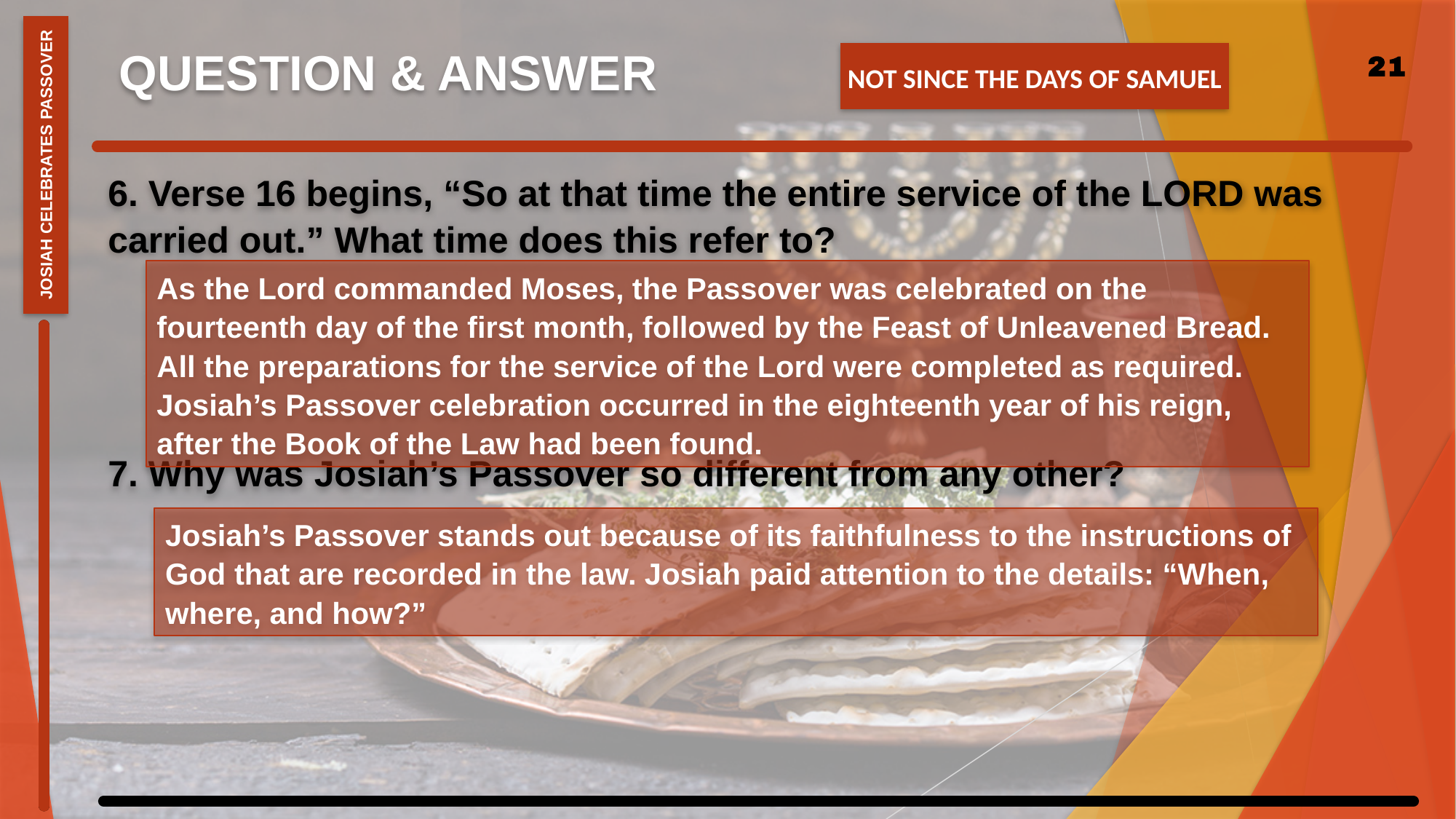

QUESTION & ANSWER
21
NOT SINCE THE DAYS OF SAMUEL
Josiah Celebrates Passover

6. Verse 16 begins, “So at that time the entire service of the LORD was carried out.” What time does this refer to?

7. Why was Josiah’s Passover so different from any other?

As the Lord commanded Moses, the Passover was celebrated on the fourteenth day of the first month, followed by the Feast of Unleavened Bread. All the preparations for the service of the Lord were completed as required. Josiah’s Passover celebration occurred in the eighteenth year of his reign, after the Book of the Law had been found.
Josiah’s Passover stands out because of its faithfulness to the instructions of God that are recorded in the law. Josiah paid attention to the details: “When, where, and how?”